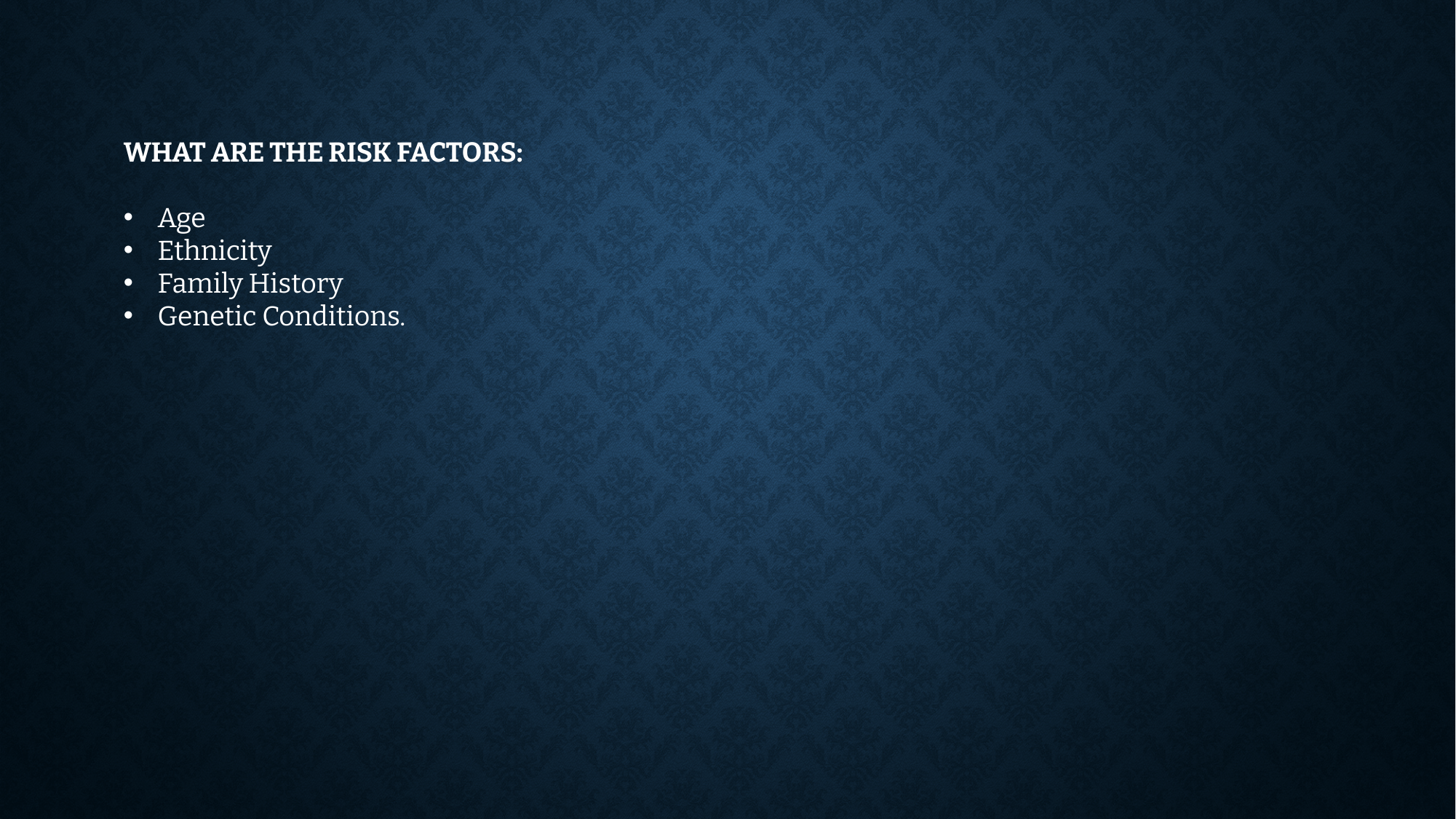

WHAT ARE THE RISK FACTORS:

Age
Ethnicity
Family History
Genetic Conditions.